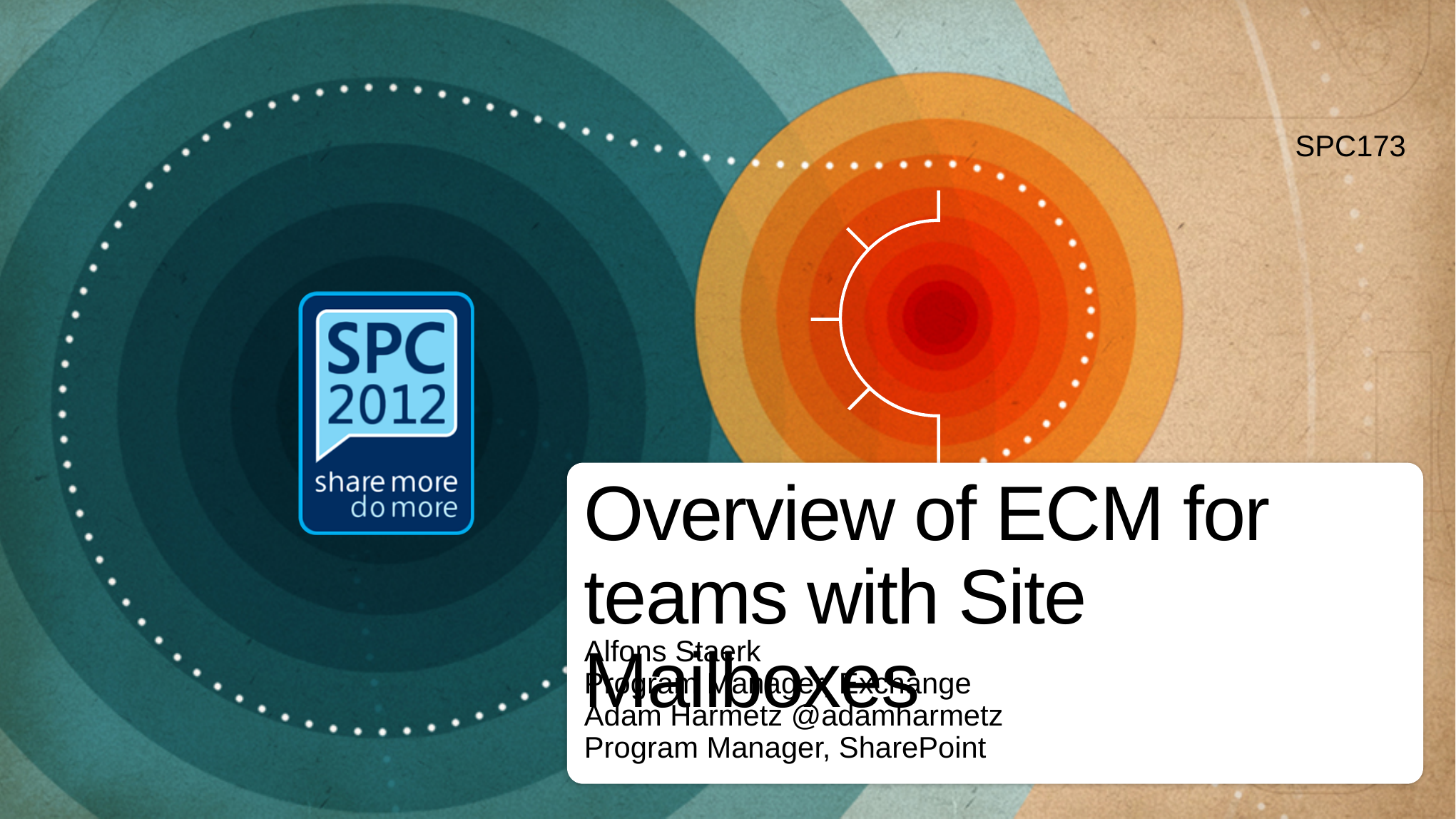

SPC173
# Overview of ECM for teams with Site Mailboxes
Alfons Staerk
Program Manager, Exchange
Adam Harmetz @adamharmetz
Program Manager, SharePoint